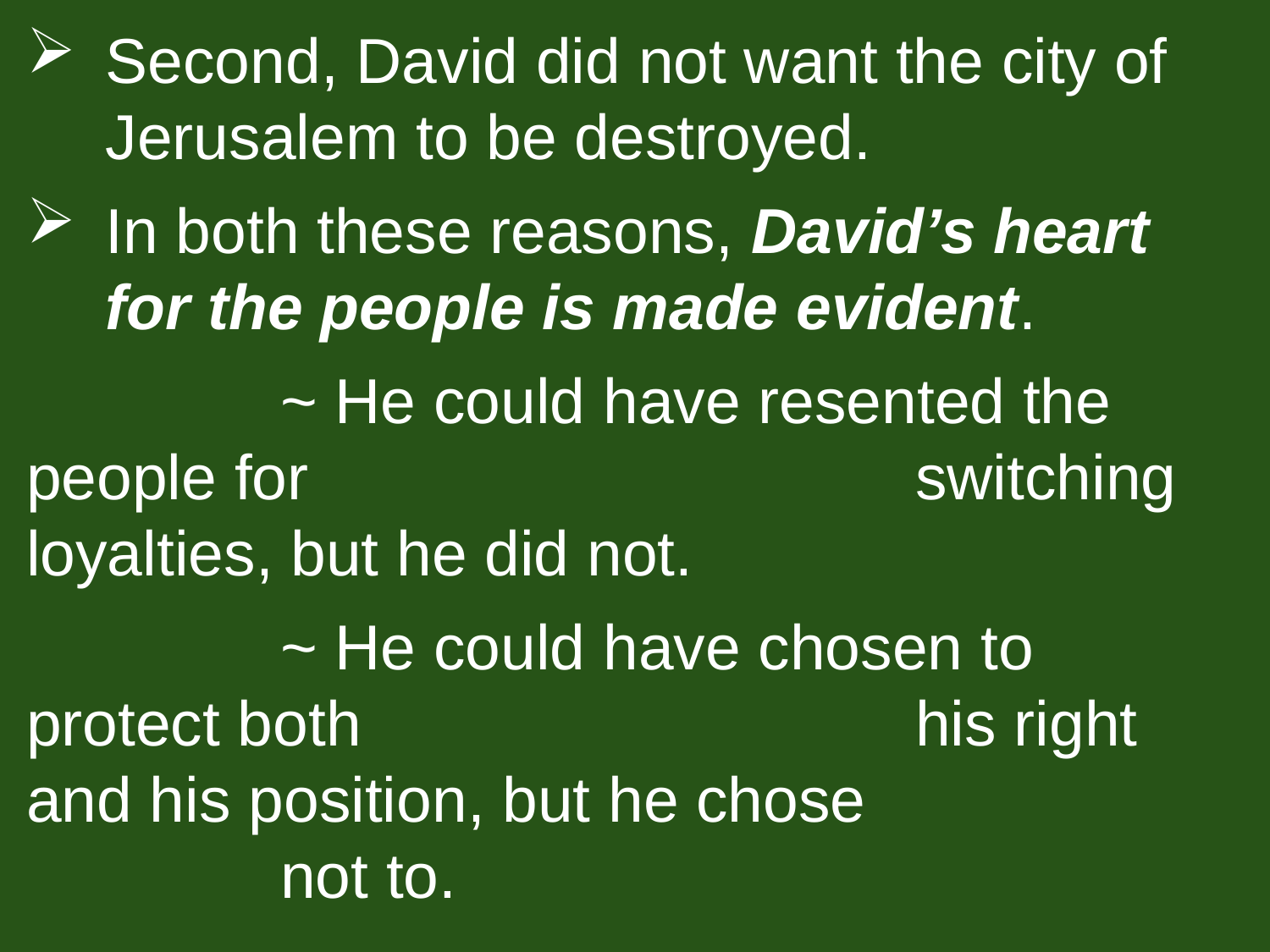

Second, David did not want the city of Jerusalem to be destroyed.
In both these reasons, David’s heart for the people is made evident.
		~ He could have resented the people for 					switching loyalties, but he did not.
		~ He could have chosen to protect both 					his right and his position, but he chose 					not to.